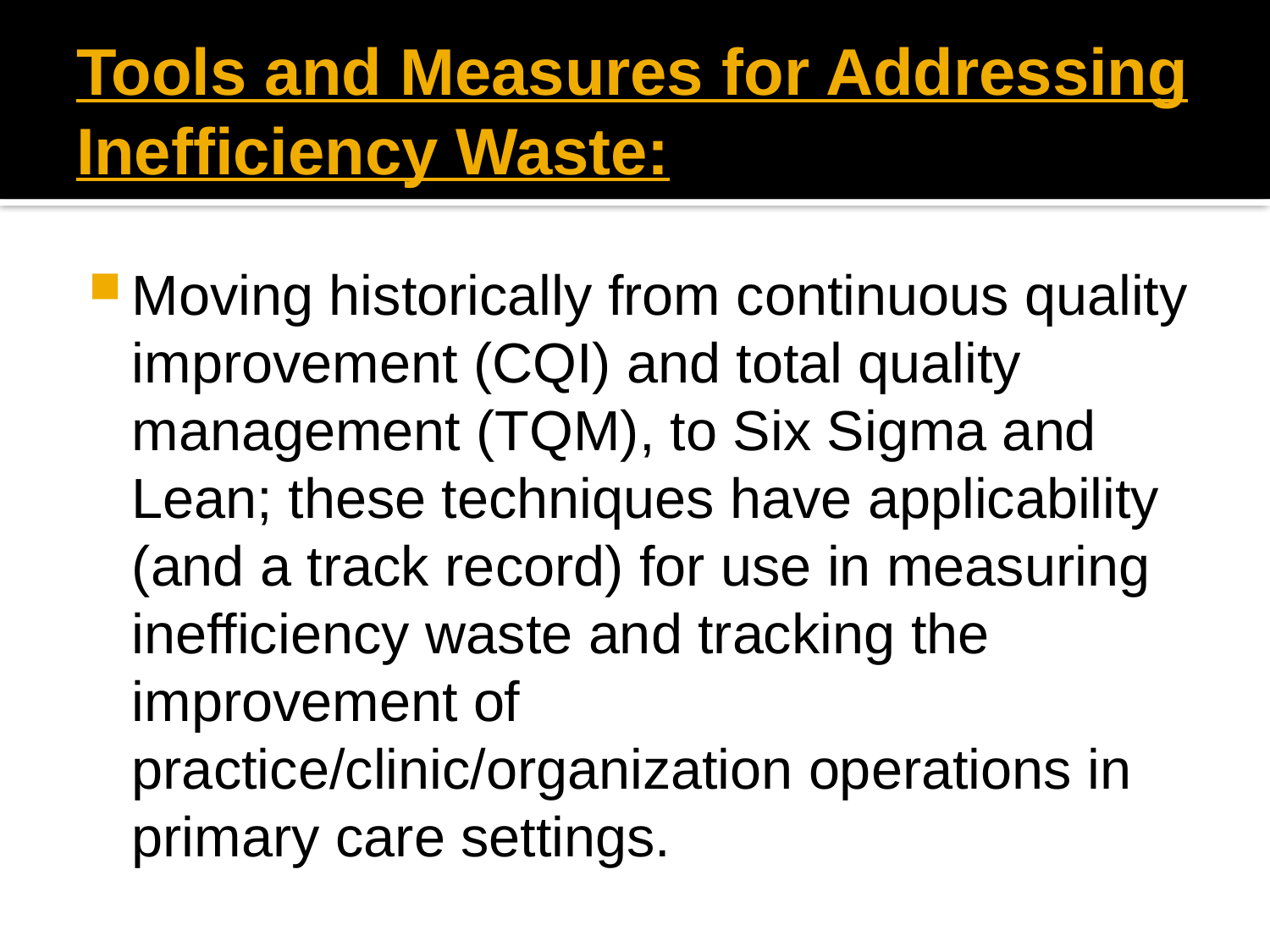

# Tools and Measures for Addressing Inefficiency Waste:
Moving historically from continuous quality improvement (CQI) and total quality management (TQM), to Six Sigma and Lean; these techniques have applicability (and a track record) for use in measuring inefficiency waste and tracking the improvement of practice/clinic/organization operations in primary care settings.